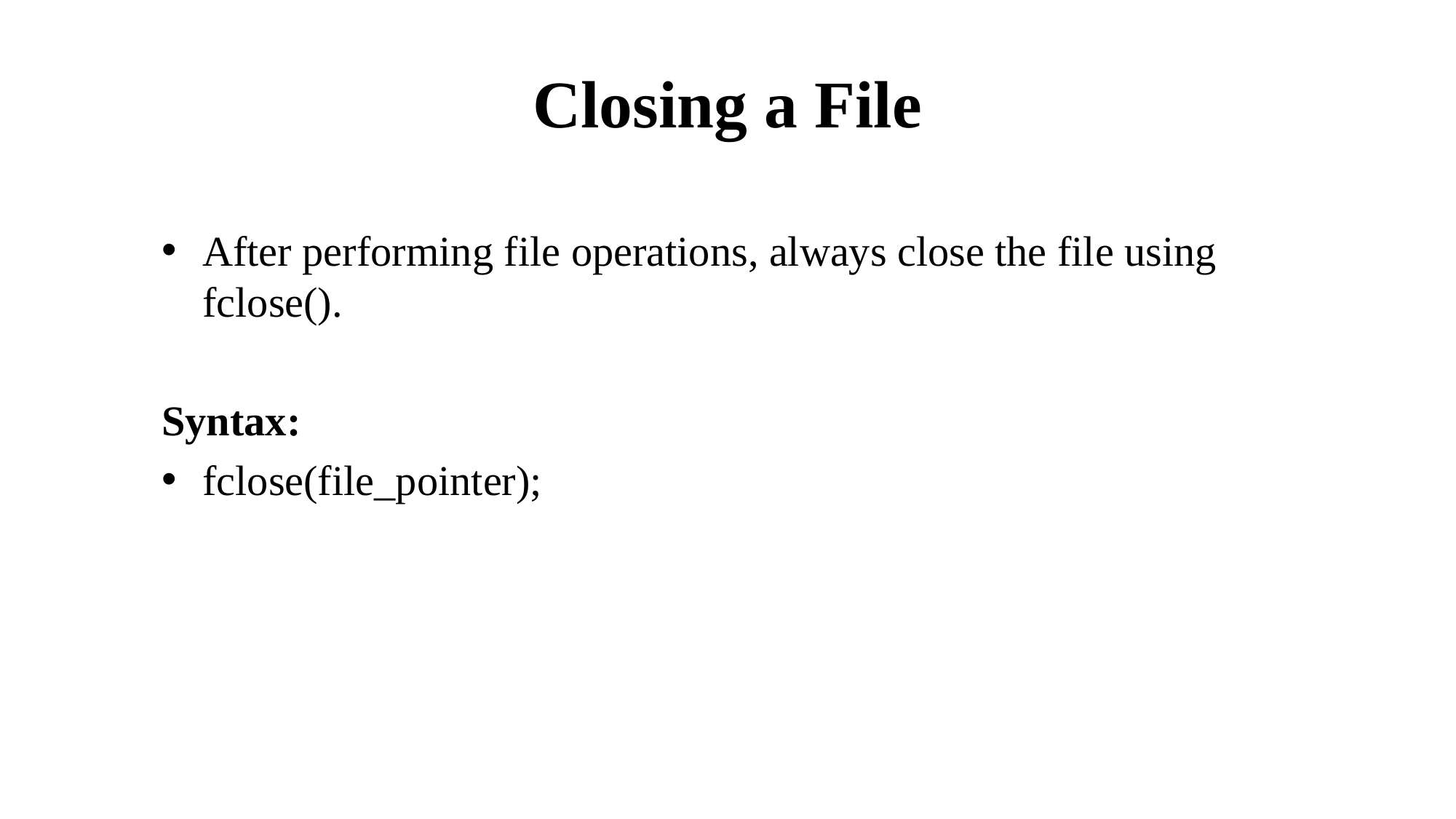

# Closing a File
After performing file operations, always close the file using fclose().

Syntax:
fclose(file_pointer);